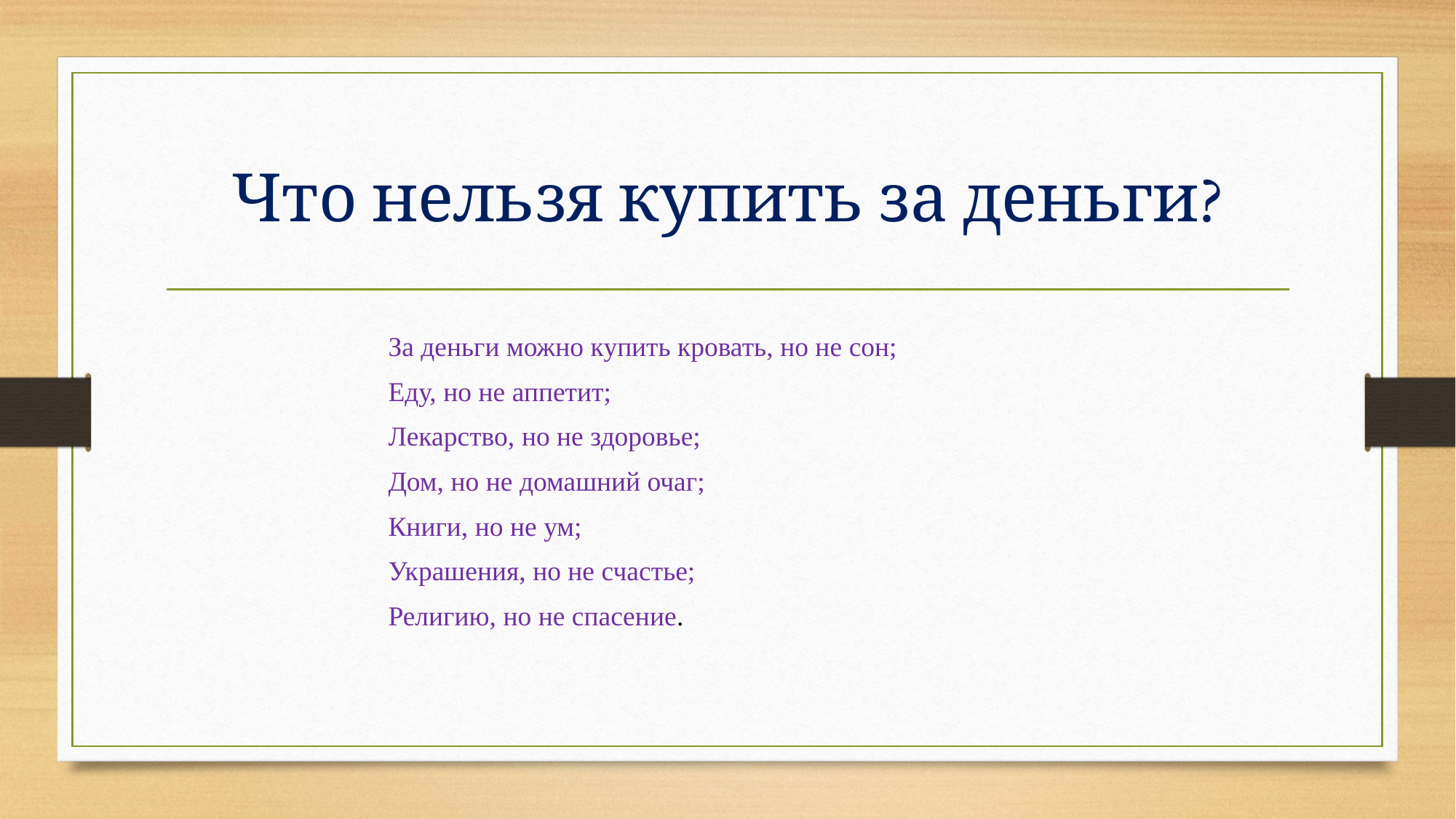

# Что нельзя купить за деньги?
За деньги можно купить кровать, но не сон;
Еду, но не аппетит;
Лекарство, но не здоровье;
Дом, но не домашний очаг;
Книги, но не ум;
Украшения, но не счастье;
Религию, но не спасение.